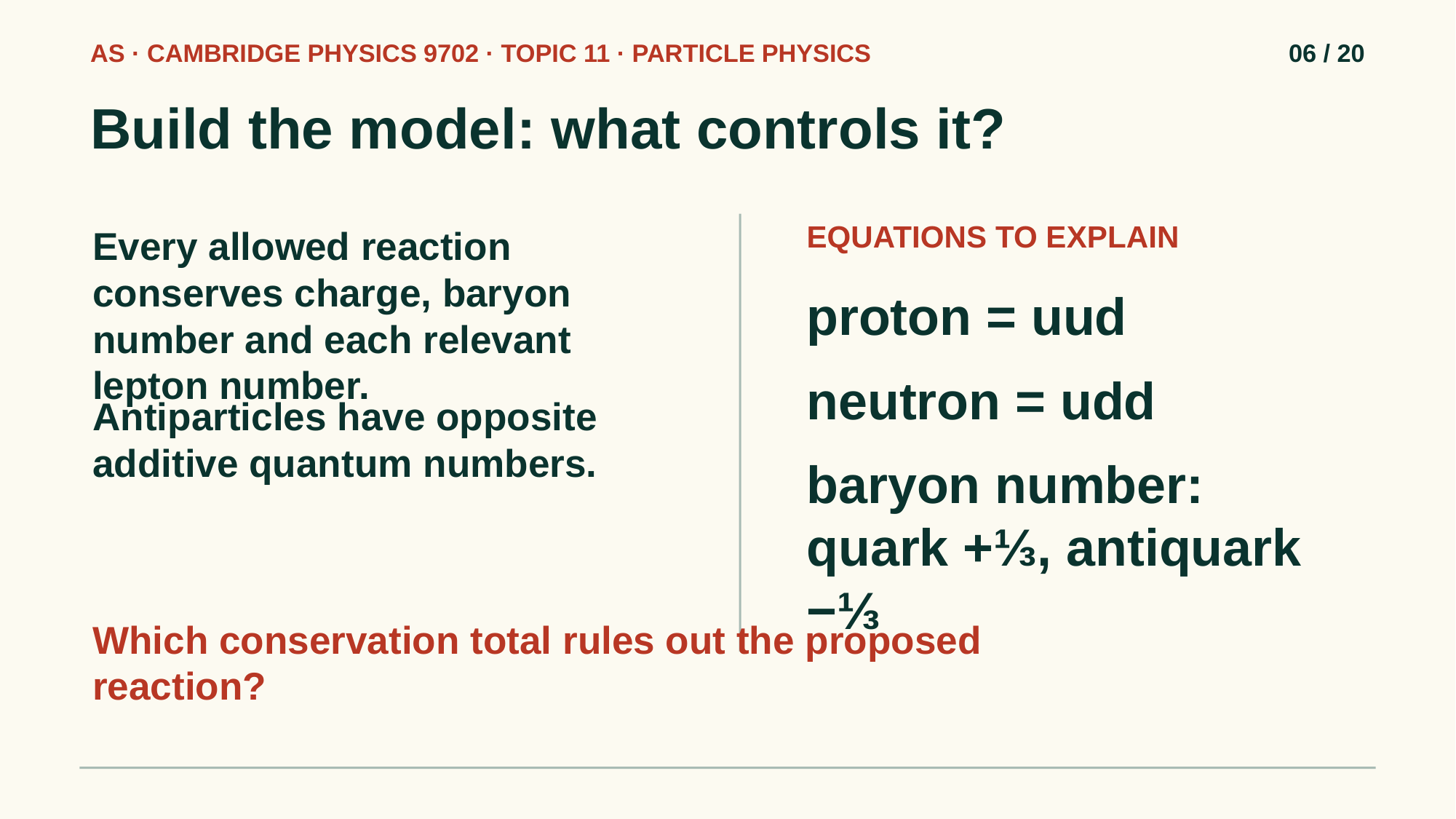

AS · CAMBRIDGE PHYSICS 9702 · TOPIC 11 · PARTICLE PHYSICS
06 / 20
Build the model: what controls it?
EQUATIONS TO EXPLAIN

Every allowed reaction conserves charge, baryon number and each relevant lepton number.
proton = uud
neutron = udd
Antiparticles have opposite additive quantum numbers.
baryon number: quark +⅓, antiquark −⅓
Which conservation total rules out the proposed reaction?